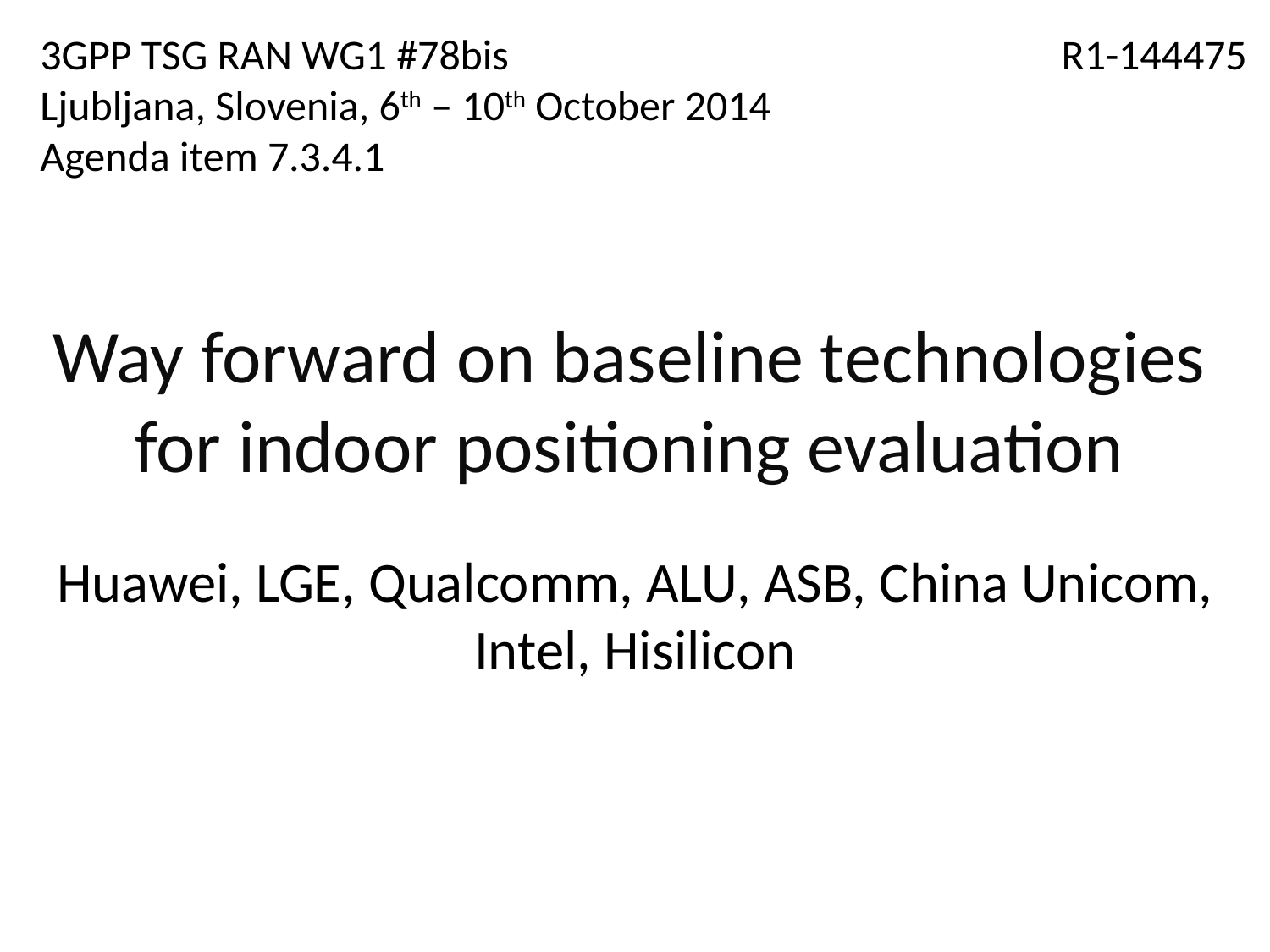

3GPP TSG RAN WG1 #78bis
Ljubljana, Slovenia, 6th – 10th October 2014
Agenda item 7.3.4.1
R1-144475
# Way forward on baseline technologies for indoor positioning evaluation
Huawei, LGE, Qualcomm, ALU, ASB, China Unicom, Intel, Hisilicon